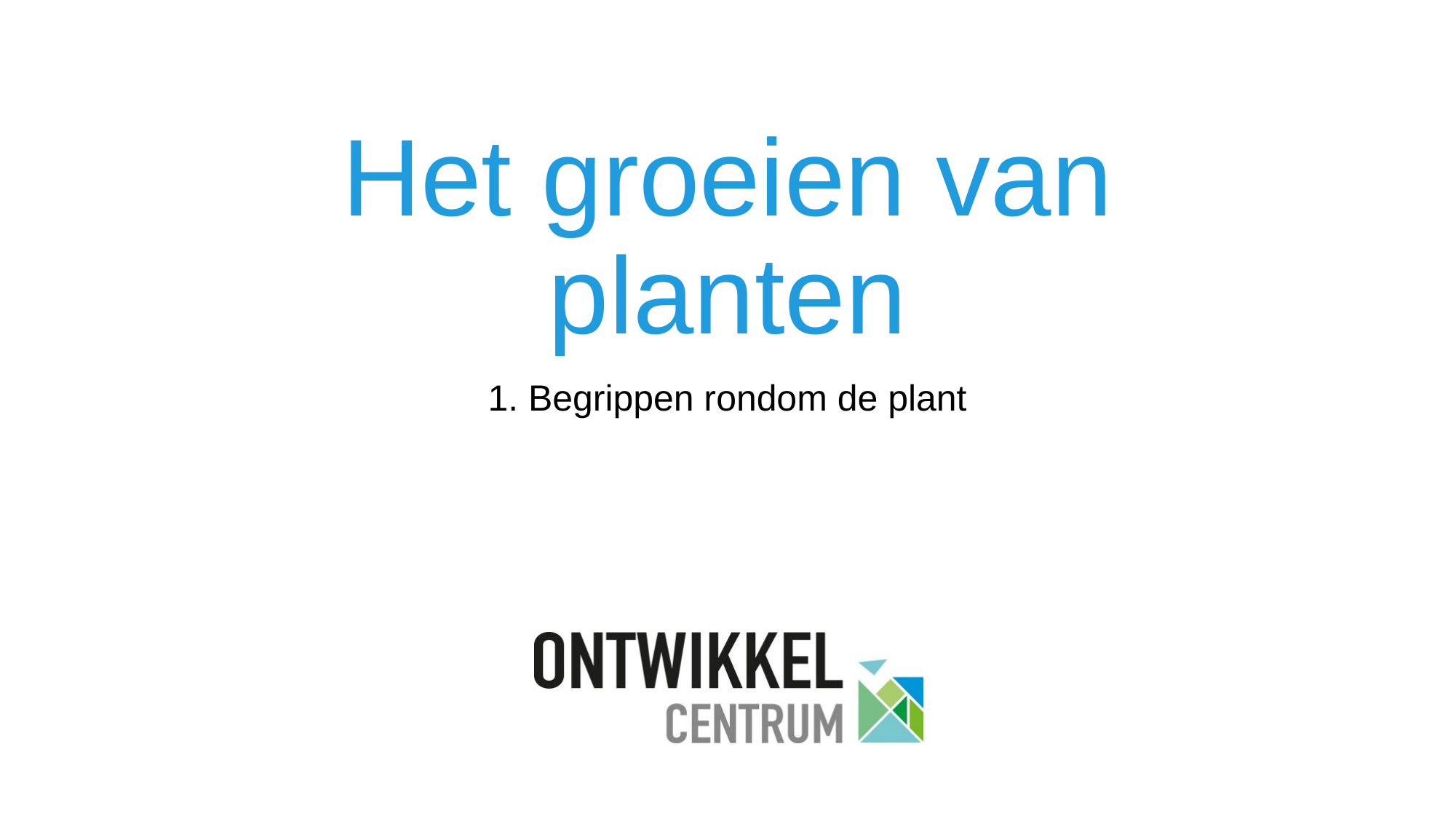

# Het groeien van planten
1. Begrippen rondom de plant